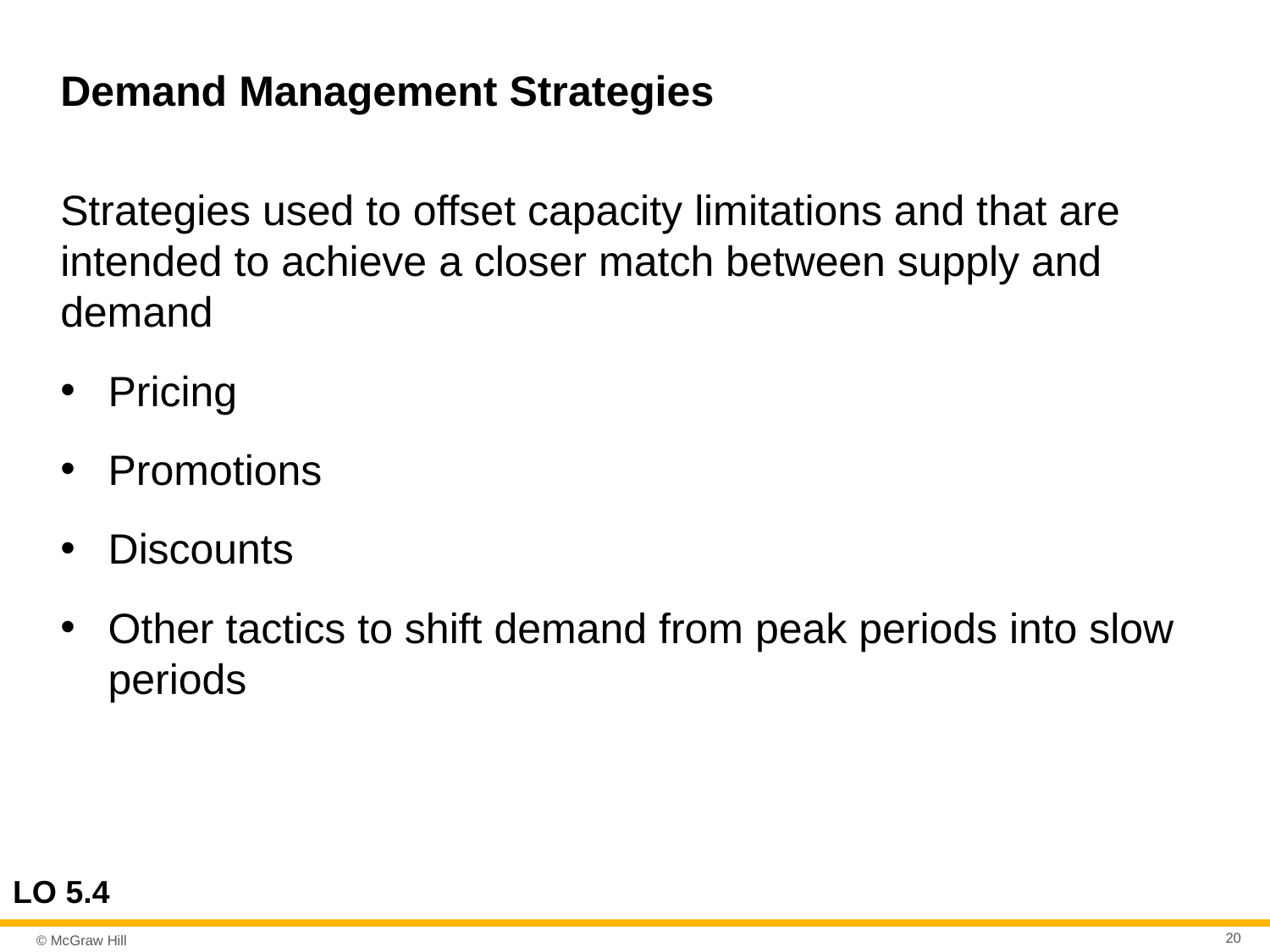

# Demand Management Strategies
Strategies used to offset capacity limitations and that are intended to achieve a closer match between supply and demand
Pricing
Promotions
Discounts
Other tactics to shift demand from peak periods into slow periods
LO 5.4